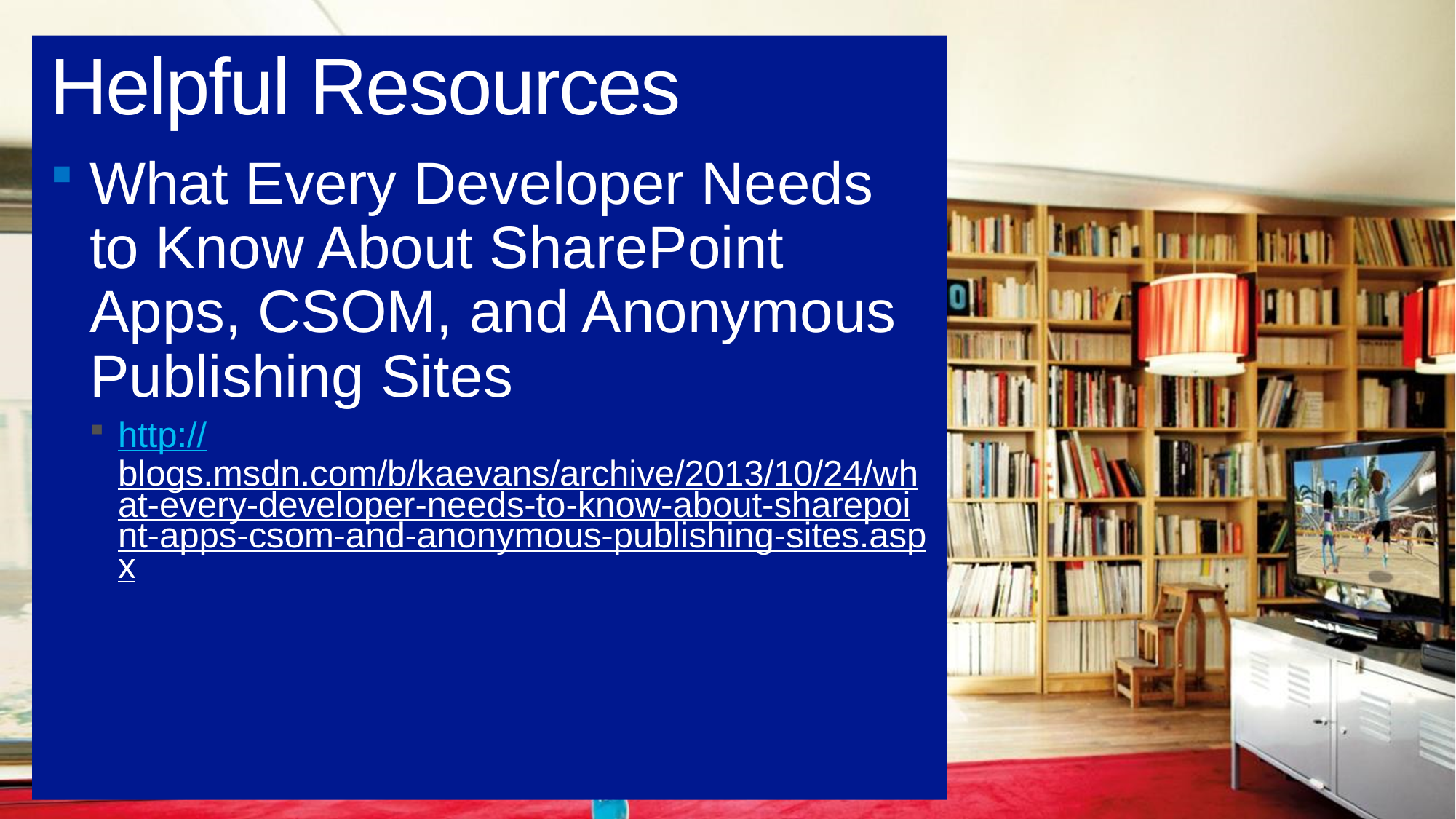

# Helpful Resources

What Every Developer Needs to Know About SharePoint Apps, CSOM, and Anonymous Publishing Sites
http://blogs.msdn.com/b/kaevans/archive/2013/10/24/what-every-developer-needs-to-know-about-sharepoint-apps-csom-and-anonymous-publishing-sites.aspx